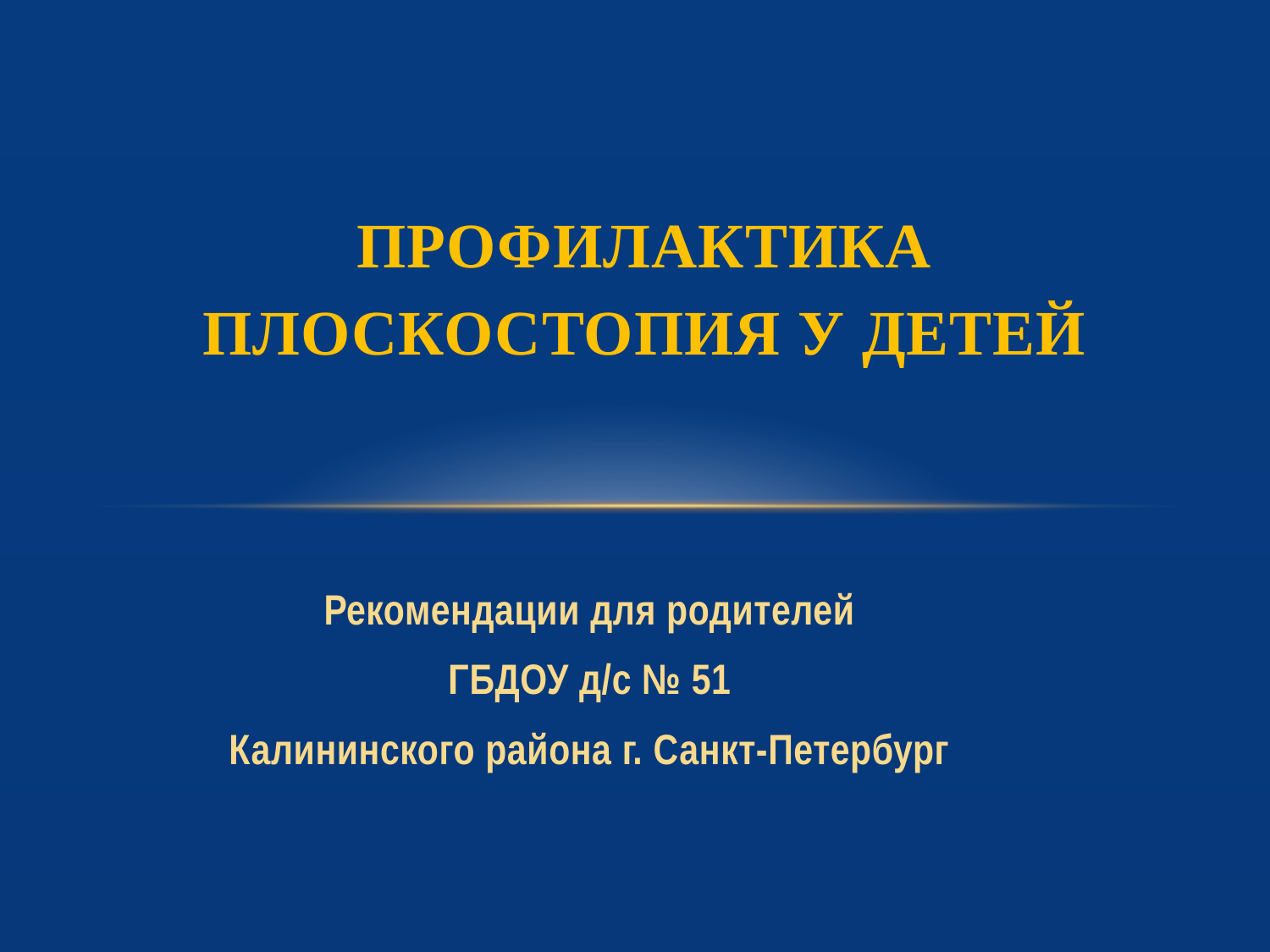

# ПРОФИЛАКТИКА ПЛОСКОСТОПИЯ У ДЕТЕЙ
Рекомендации для родителей
ГБДОУ д/с № 51
Калининского района г. Санкт-Петербург